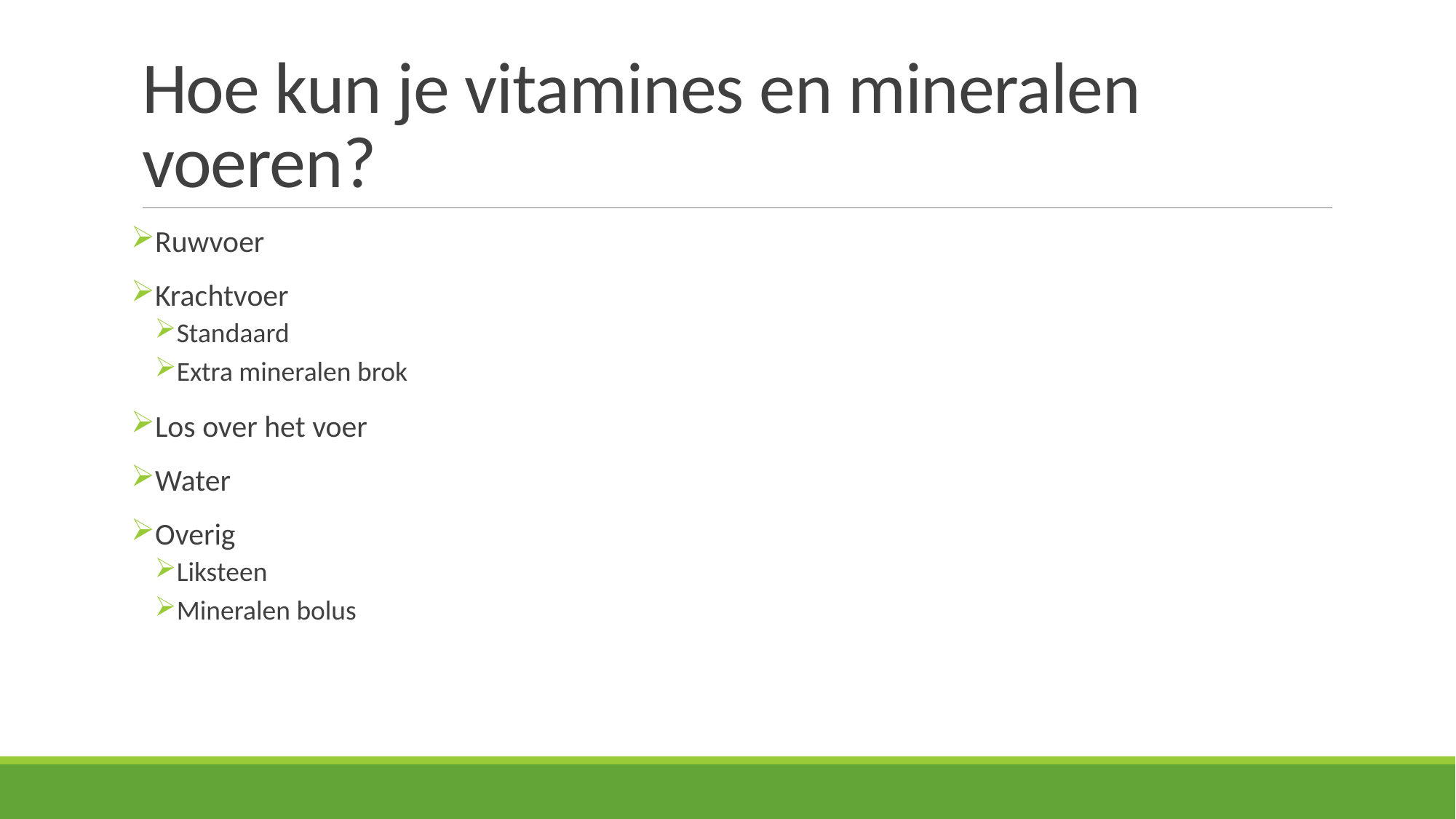

# Hoe kun je vitamines en mineralen voeren?
Ruwvoer
Krachtvoer
Standaard
Extra mineralen brok
Los over het voer
Water
Overig
Liksteen
Mineralen bolus